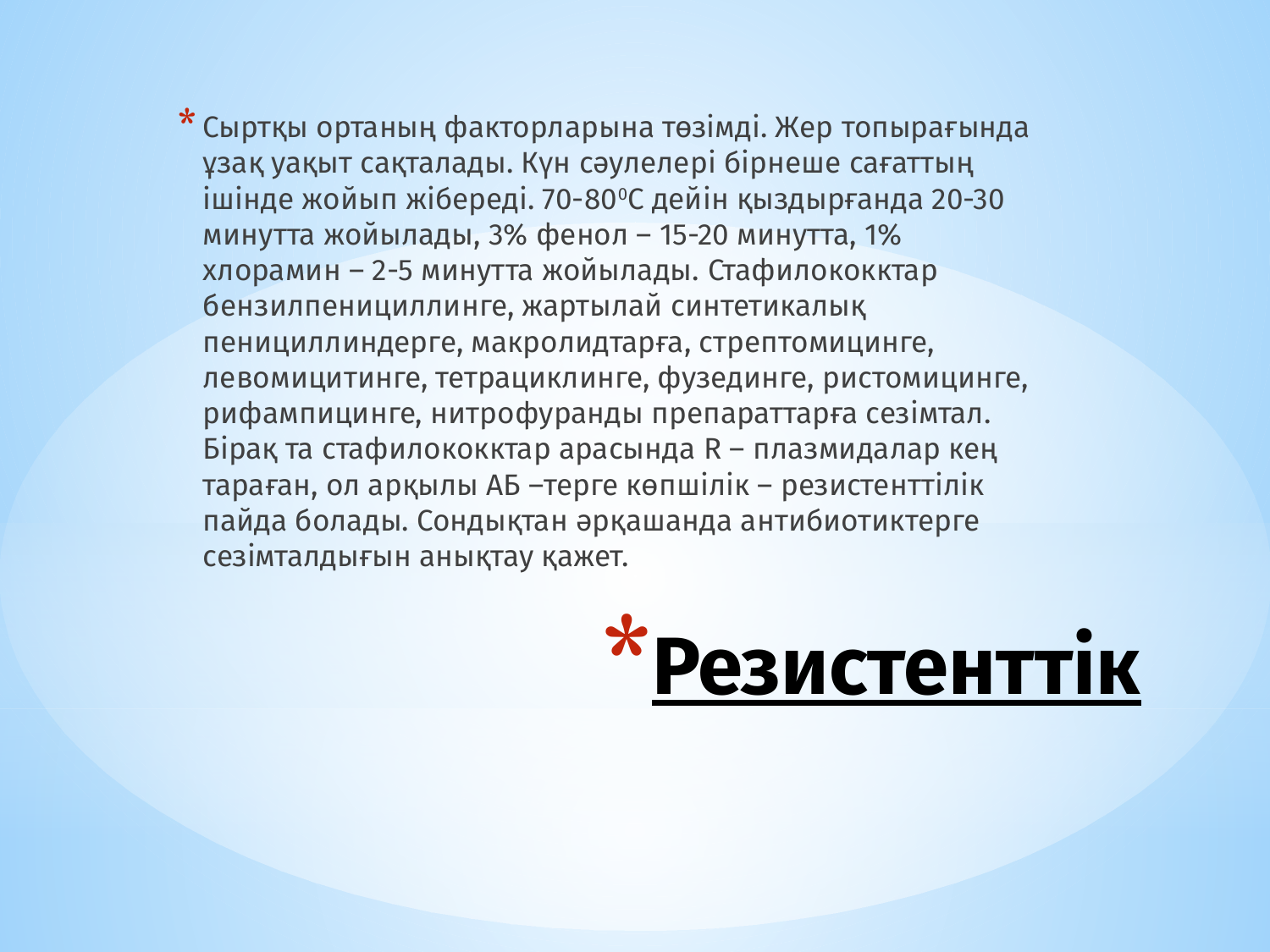

Сыртқы ортаның факторларына төзімді. Жер топырағында ұзақ уақыт сақталады. Күн сәулелері бірнеше сағаттың ішінде жойып жібереді. 70-800С дейін қыздырғанда 20-30 минутта жойылады, 3% фенол – 15-20 минутта, 1% хлорамин – 2-5 минутта жойылады. Стафилококктар бензилпенициллинге, жартылай синтетикалық пенициллиндерге, макролидтарға, стрептомицинге, левомицитинге, тетрациклинге, фузединге, ристомицинге, рифампицинге, нитрофуранды препараттарға сезімтал. Бірақ та стафилококктар арасында R – плазмидалар кең тараған, ол арқылы АБ –терге көпшілік – резистенттілік пайда болады. Сондықтан әрқашанда антибиотиктерге сезімталдығын анықтау қажет.

# Резистенттік